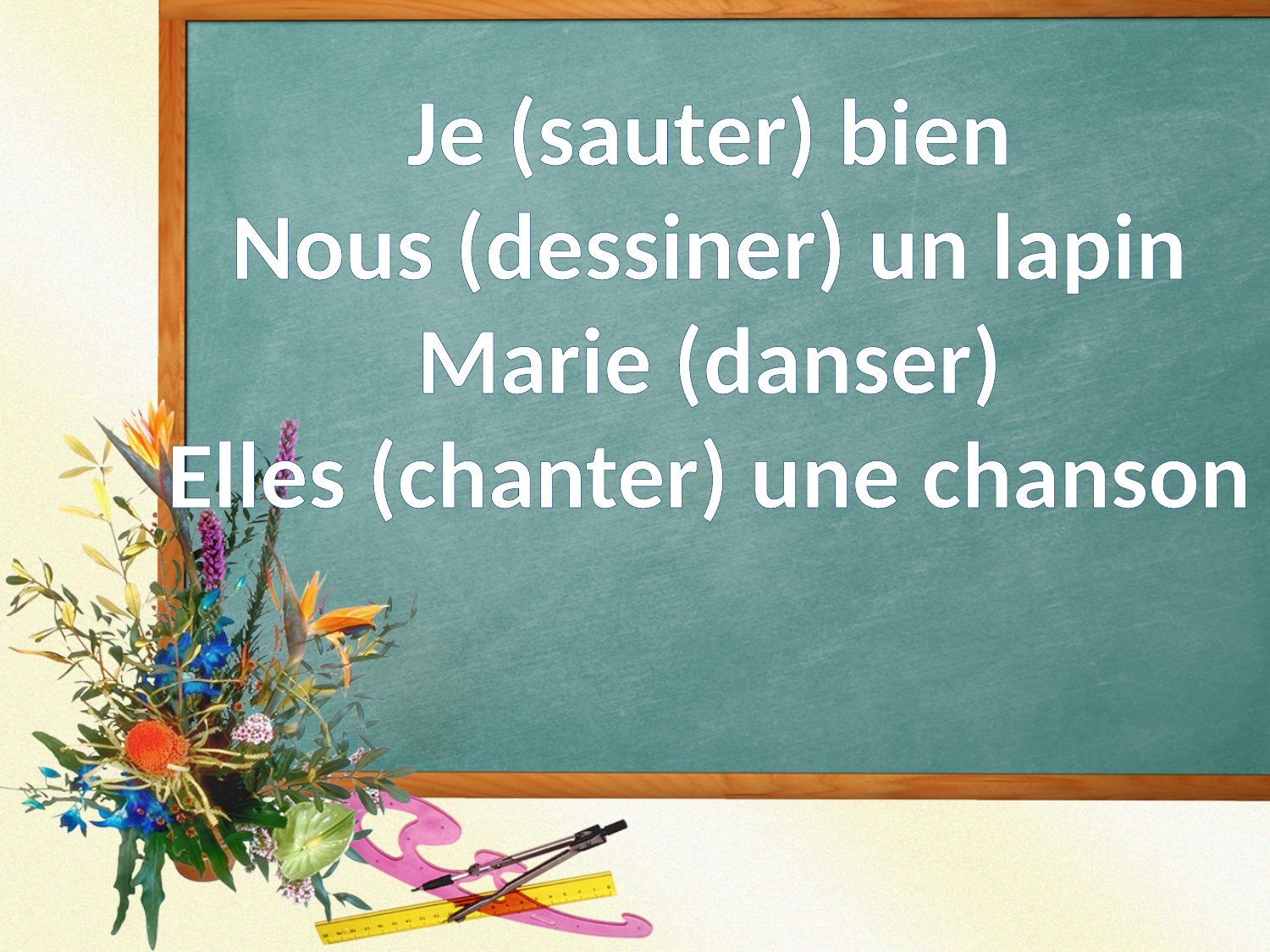

Je (sauter) bien
Nous (dessiner) un lapin
Marie (danser)
Elles (chanter) une chanson